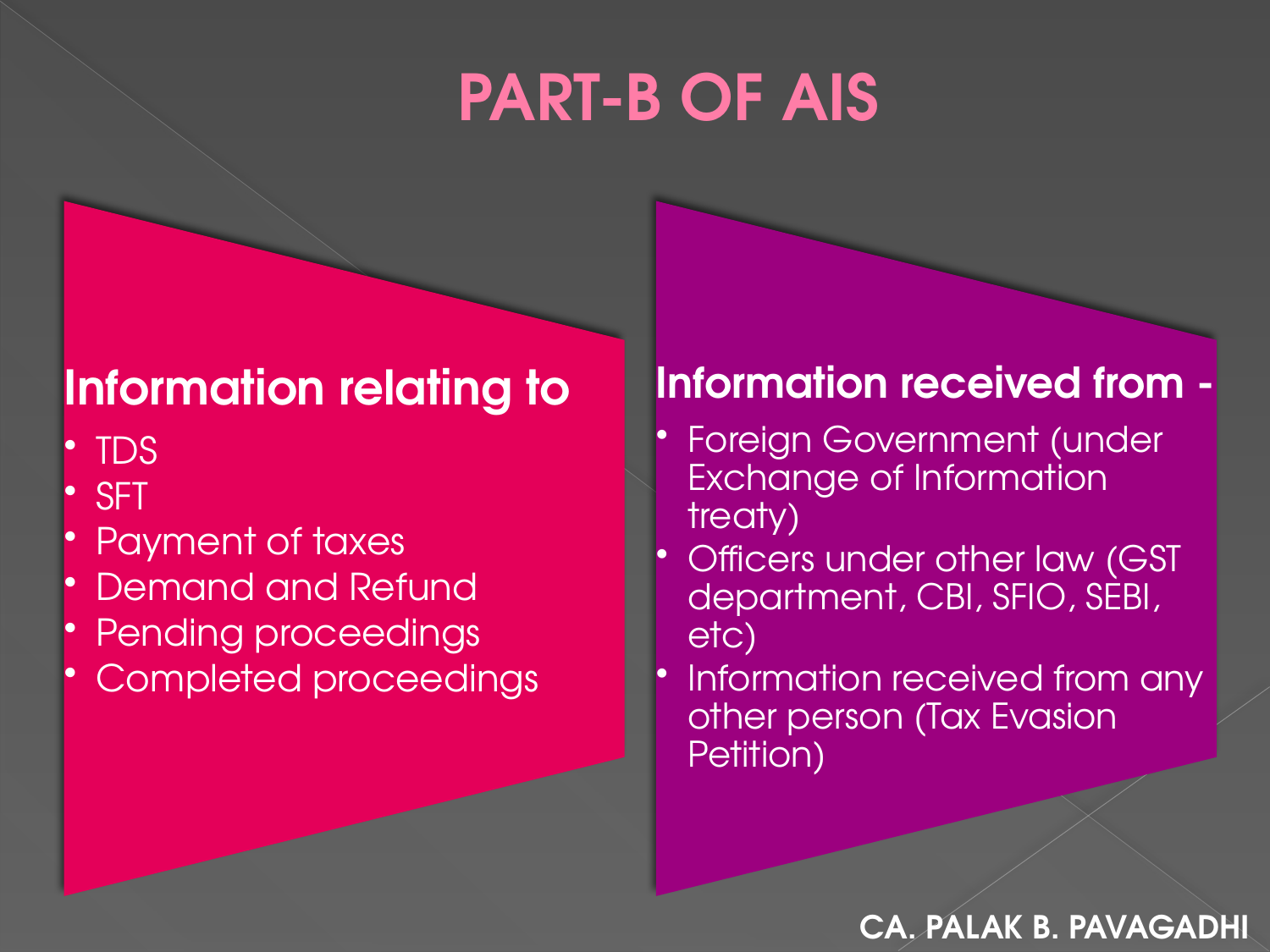

# PART-B OF AIS
Information relating to
TDS
SFT
Payment of taxes
Demand and Refund
Pending proceedings
Completed proceedings
Information received from -
Foreign Government (under Exchange of Information treaty)
Officers under other law (GST department, CBI, SFIO, SEBI, etc)
Information received from any other person (Tax Evasion Petition)
CA. PALAK B. PAVAGADHI